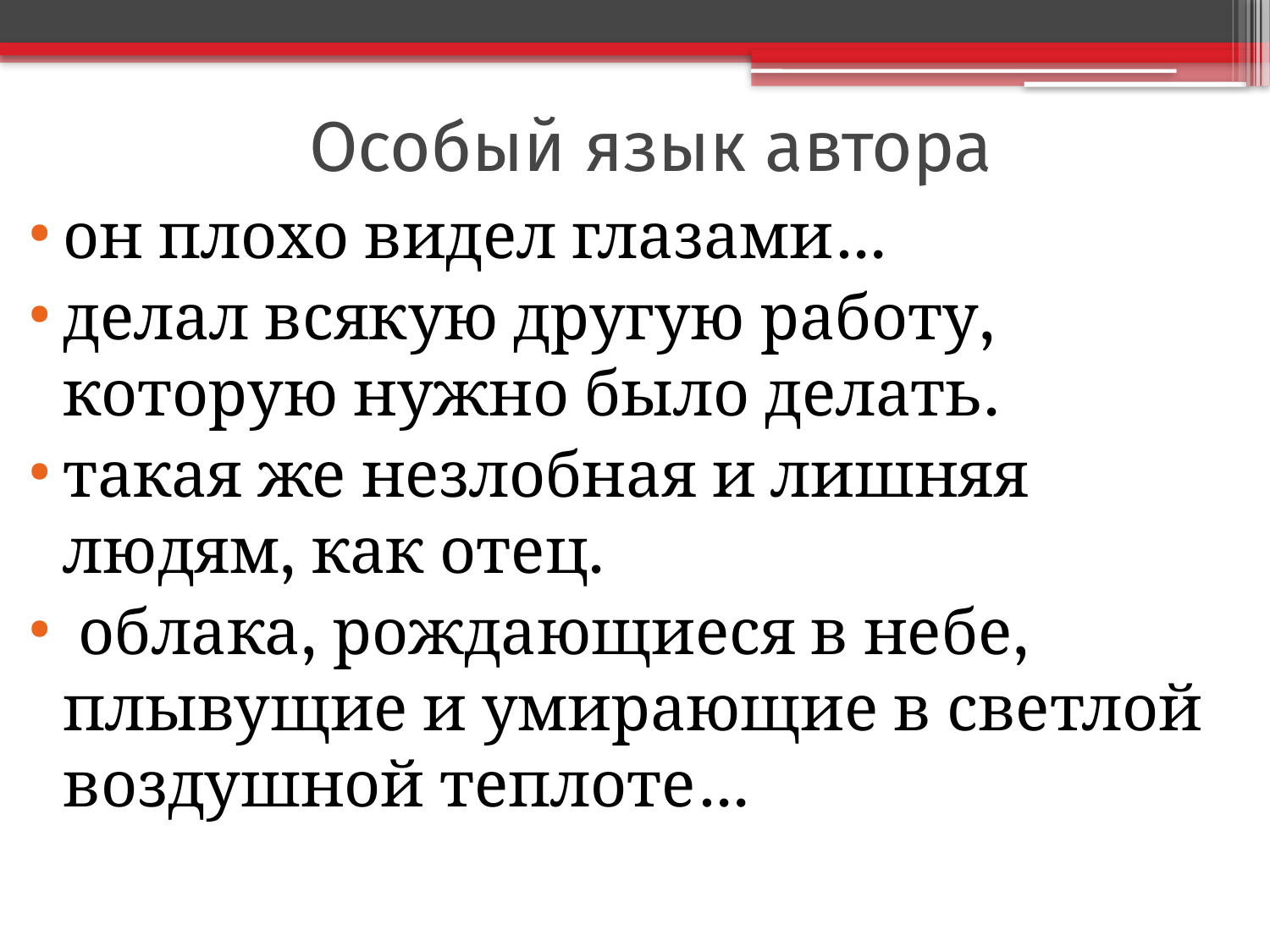

# Особый язык автора
он плохо видел глазами…
делал всякую другую работу, которую нужно было делать.
такая же незлобная и лишняя людям, как отец.
 облака, рождающиеся в небе, плывущие и умирающие в светлой воздушной теплоте…